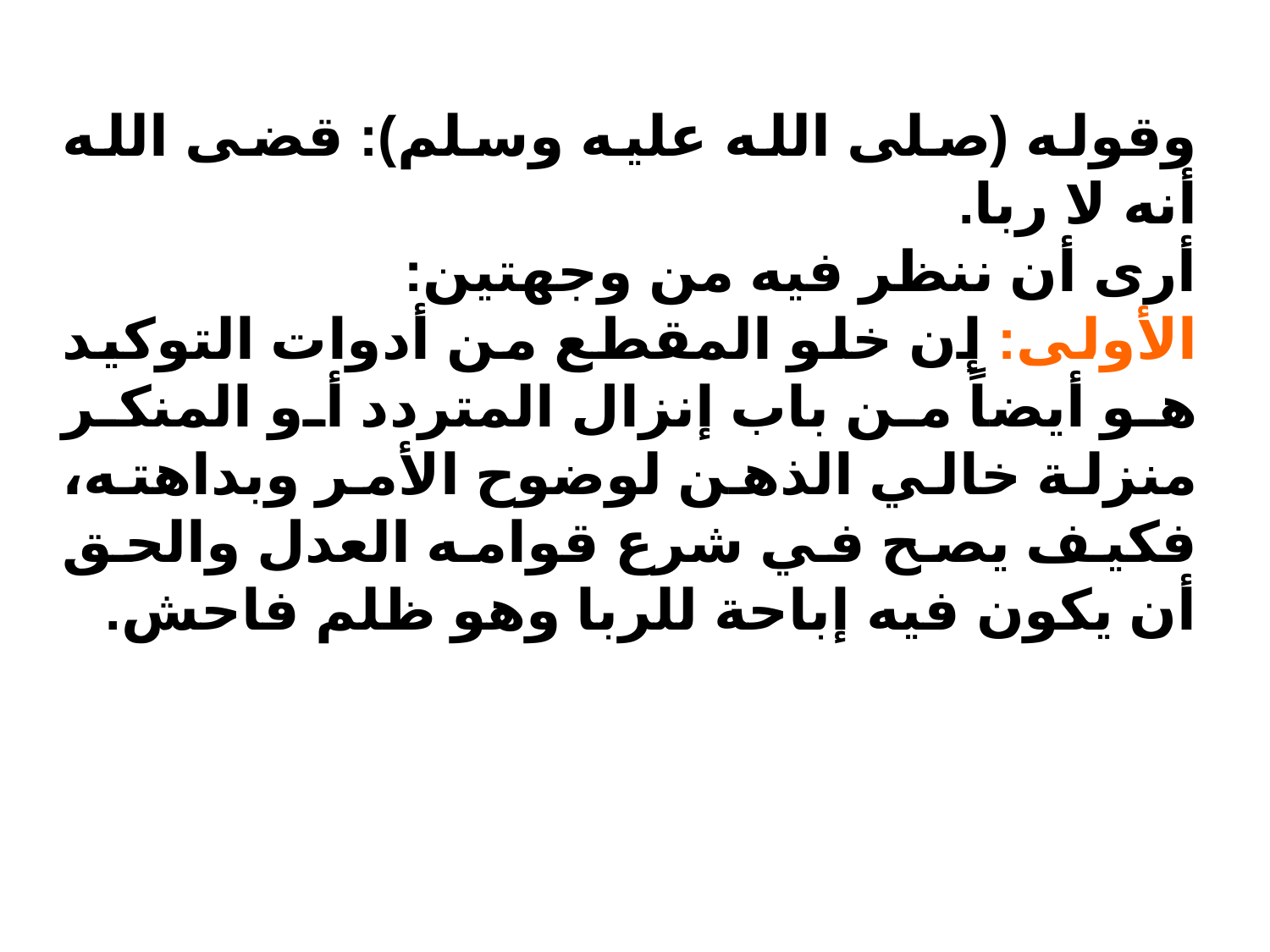

وقوله (صلى الله عليه وسلم): قضى الله أنه لا ربا.
أرى أن ننظر فيه من وجهتين:
الأولى: إن خلو المقطع من أدوات التوكيد هو أيضاً من باب إنزال المتردد أو المنكر منزلة خالي الذهن لوضوح الأمر وبداهته، فكيف يصح في شرع قوامه العدل والحق أن يكون فيه إباحة للربا وهو ظلم فاحش.